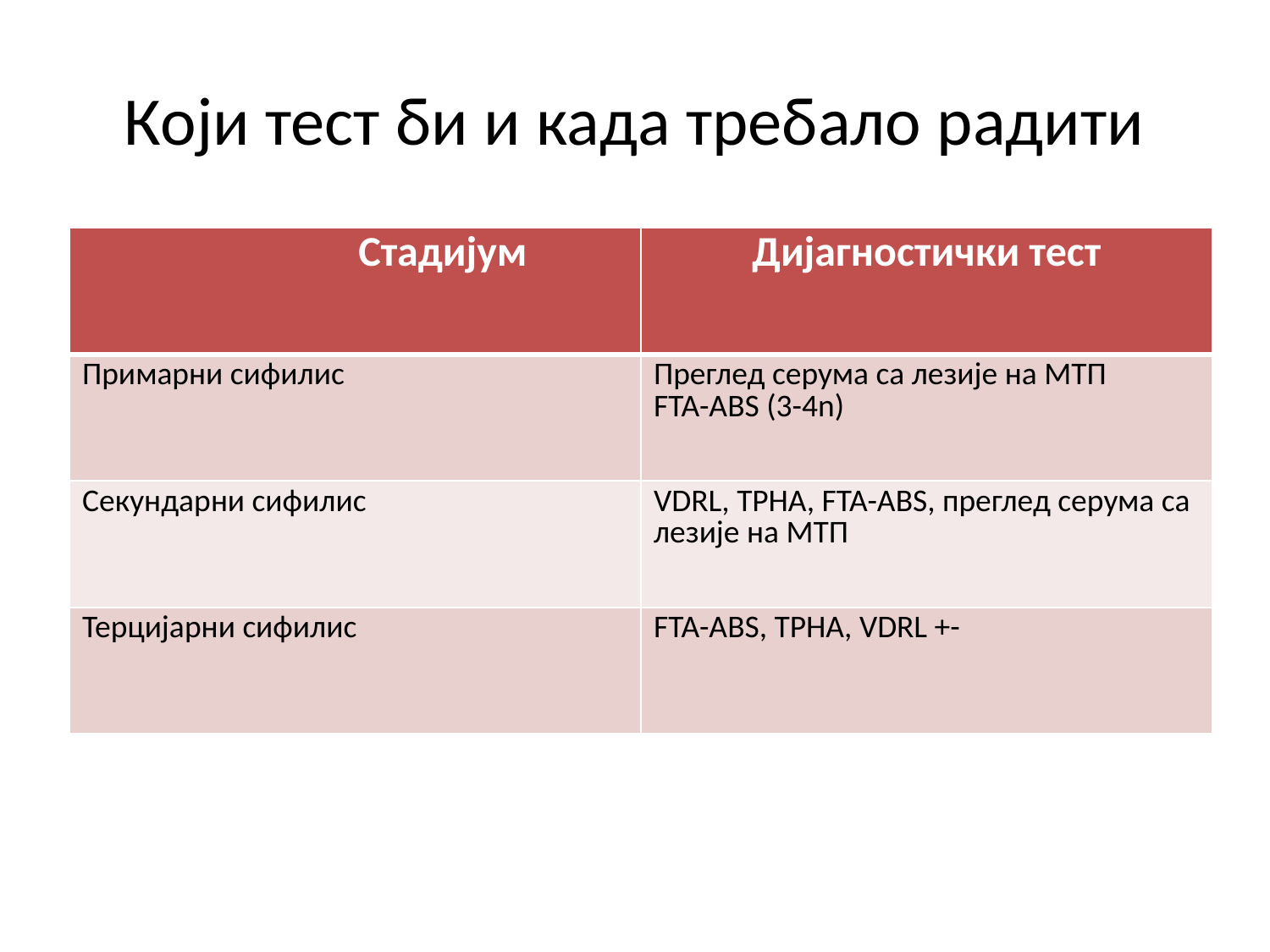

# Који тест би и када требало радити
| Стадијум | Дијагностички тест |
| --- | --- |
| Примарни сифилис | Преглед серума са лезије на МТП FTA-ABS (3-4n) |
| Секундарни сифилис | VDRL, TPHA, FTA-ABS, преглед серума са лезије на МТП |
| Терцијарни сифилис | FTA-ABS, TPHA, VDRL +- |